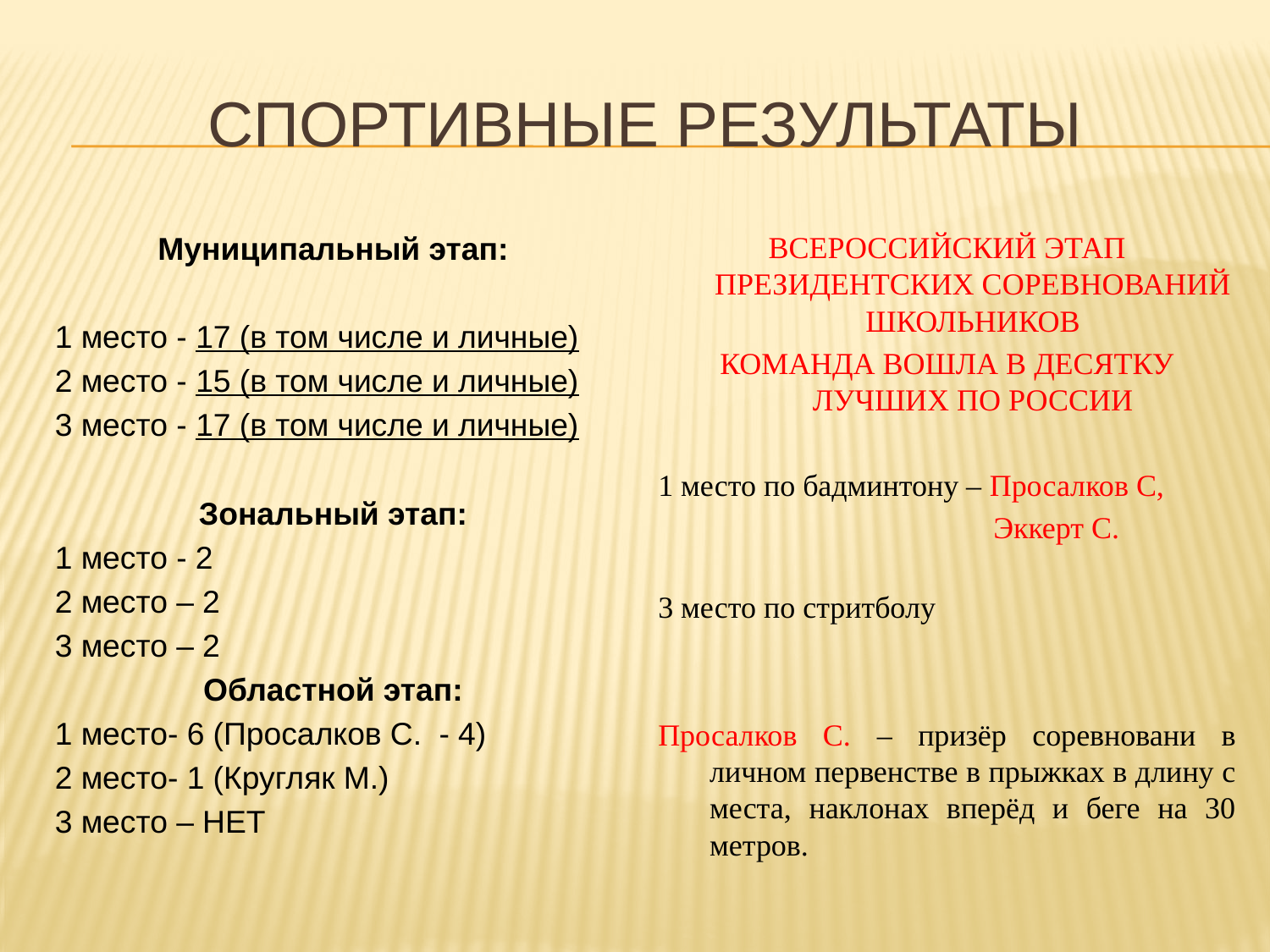

# СПОРТИВНЫЕ РЕЗУЛЬТАТЫ
Муниципальный этап:

1 место - 17 (в том числе и личные)
2 место - 15 (в том числе и личные)
3 место - 17 (в том числе и личные)

Зональный этап:
1 место - 2
2 место – 2
3 место – 2
Областной этап:
1 место- 6 (Просалков С.  - 4)
2 место- 1 (Кругляк М.)
3 место – НЕТ

ВСЕРОССИЙСКИЙ ЭТАП ПРЕЗИДЕНТСКИХ СОРЕВНОВАНИЙ ШКОЛЬНИКОВ
КОМАНДА ВОШЛА В ДЕСЯТКУ ЛУЧШИХ ПО РОССИИ

1 место по бадминтону – Просалков С,
                                            Эккерт С.

3 место по стритболу

Просалков С. – призёр соревновани в личном первенстве в прыжках в длину с места, наклонах вперёд и беге на 30 метров.